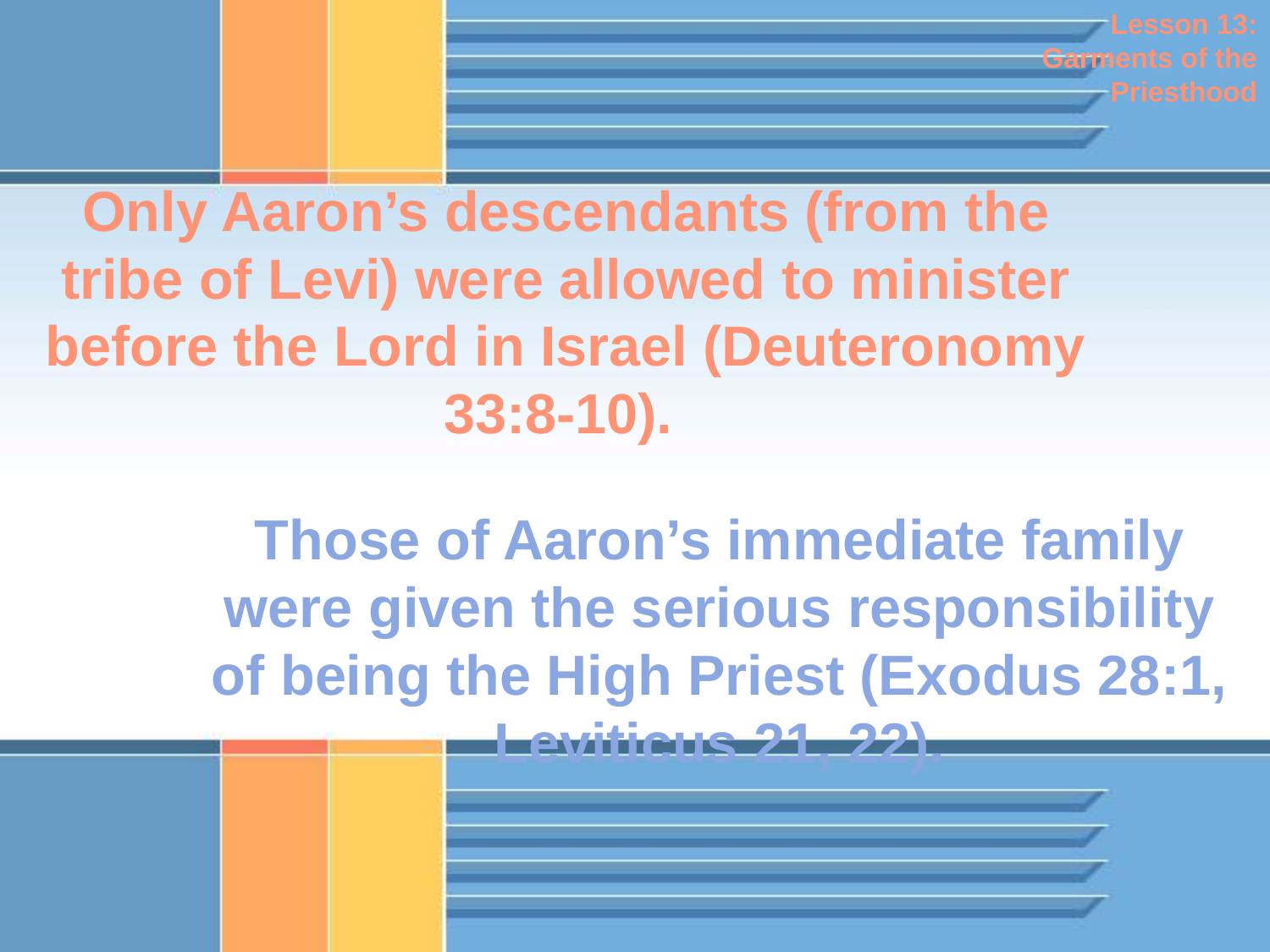

Lesson 13: Garments of the Priesthood
Only Aaron’s descendants (from the tribe of Levi) were allowed to minister before the Lord in Israel (Deuteronomy 33:8-10).
Those of Aaron’s immediate family were given the serious responsibility of being the High Priest (Exodus 28:1, Leviticus 21, 22).